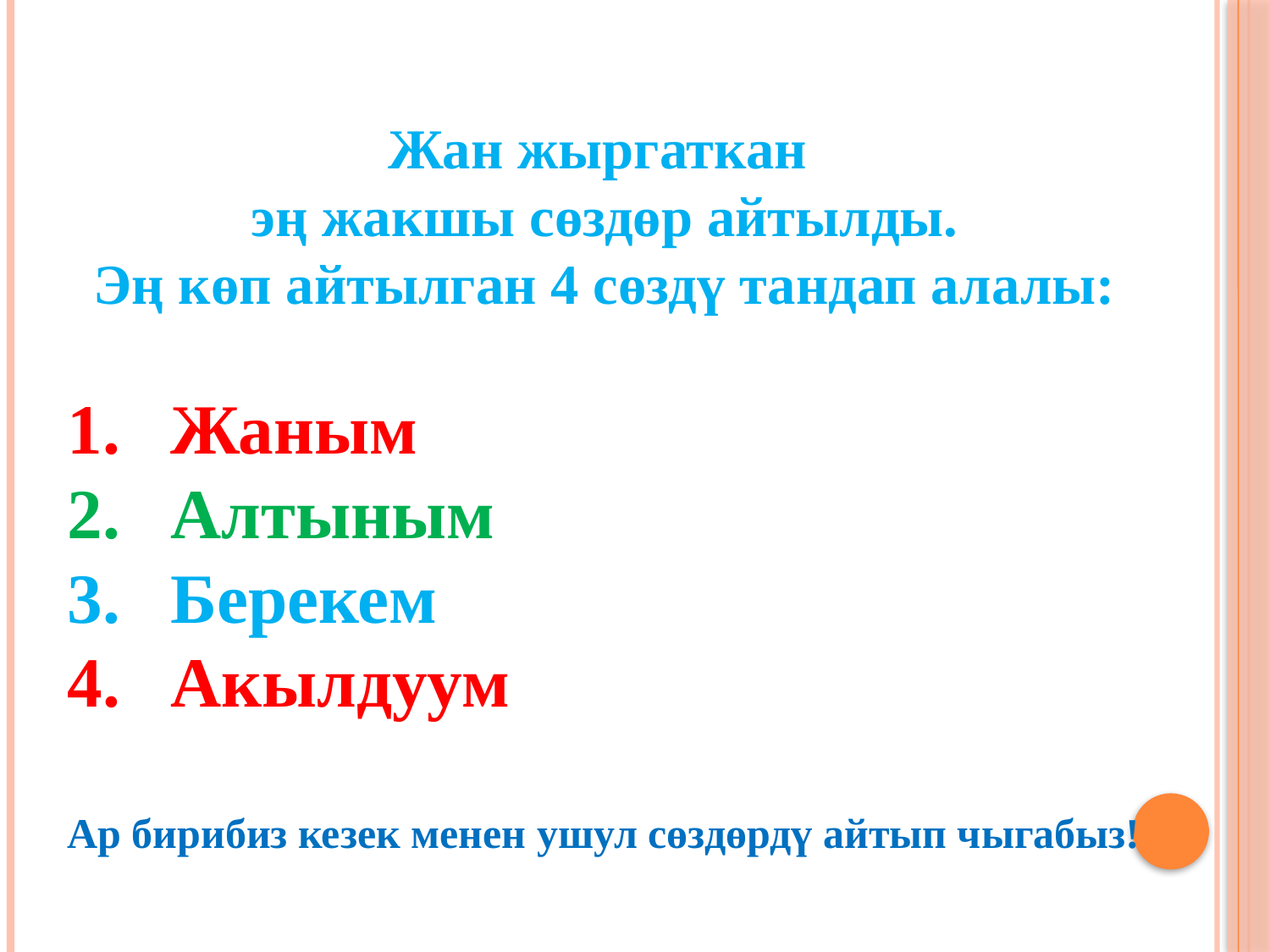

Жан жыргаткан
эң жакшы сөздөр айтылды.
Эң көп айтылган 4 сөздү тандап алалы:

Жаным
Алтыным
Берекем
Акылдуум

Ар бирибиз кезек менен ушул сөздөрдү айтып чыгабыз!